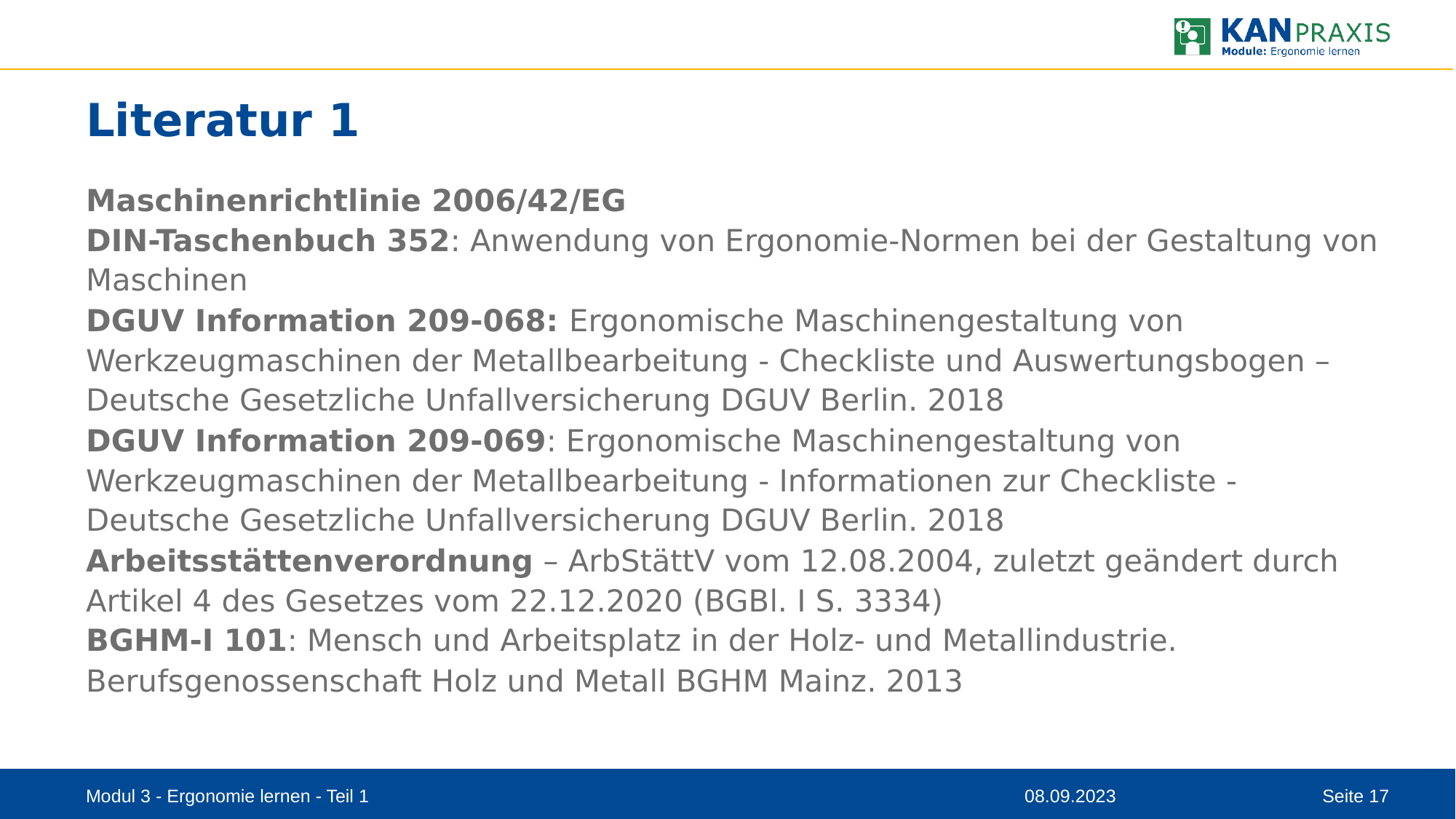

# Literatur 1
Maschinenrichtlinie 2006/42/EG
DIN-Taschenbuch 352: Anwendung von Ergonomie-Normen bei der Gestaltung von Maschinen
DGUV Information 209-068: Ergonomische Maschinengestaltung von Werkzeugmaschinen der Metallbearbeitung - Checkliste und Auswertungsbogen – Deutsche Gesetzliche Unfallversicherung DGUV Berlin. 2018
DGUV Information 209-069: Ergonomische Maschinengestaltung von Werkzeugmaschinen der Metallbearbeitung - Informationen zur Checkliste - Deutsche Gesetzliche Unfallversicherung DGUV Berlin. 2018
Arbeitsstättenverordnung – ArbStättV vom 12.08.2004, zuletzt geändert durch Artikel 4 des Gesetzes vom 22.12.2020 (BGBl. I S. 3334)
BGHM-I 101: Mensch und Arbeitsplatz in der Holz- und Metallindustrie.
Berufsgenossenschaft Holz und Metall BGHM Mainz. 2013
Modul 3 - Ergonomie lernen - Teil 1
08.09.2023
Seite 17